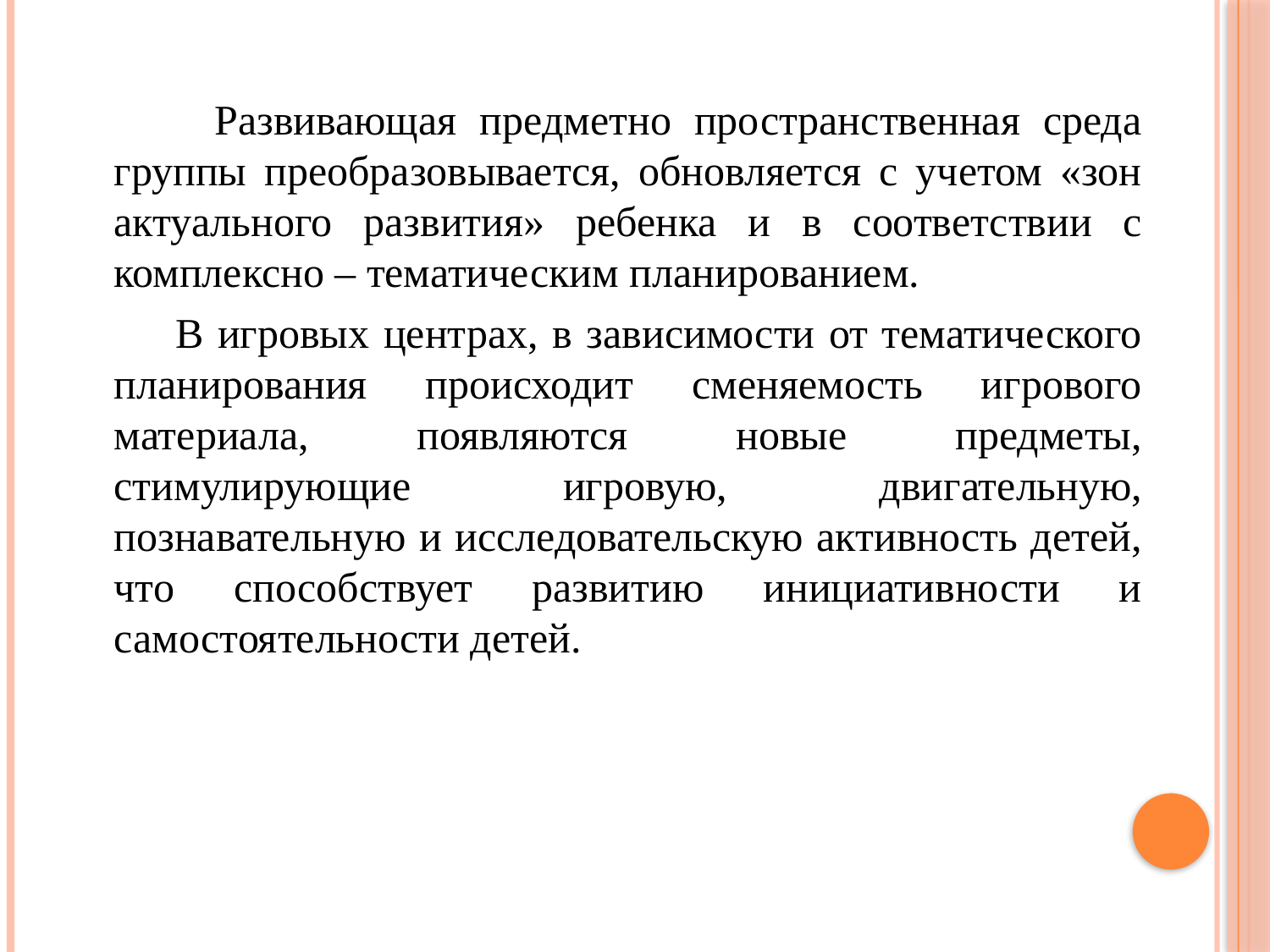

Развивающая предметно пространственная среда группы преобразовывается, обновляется с учетом «зон актуального развития» ребенка и в соответствии с комплексно – тематическим планированием.
       В игровых центрах, в зависимости от тематического планирования происходит сменяемость игрового материала, появляются новые предметы, стимулирующие игровую, двигательную, познавательную и исследовательскую активность детей, что способствует развитию инициативности и самостоятельности детей.